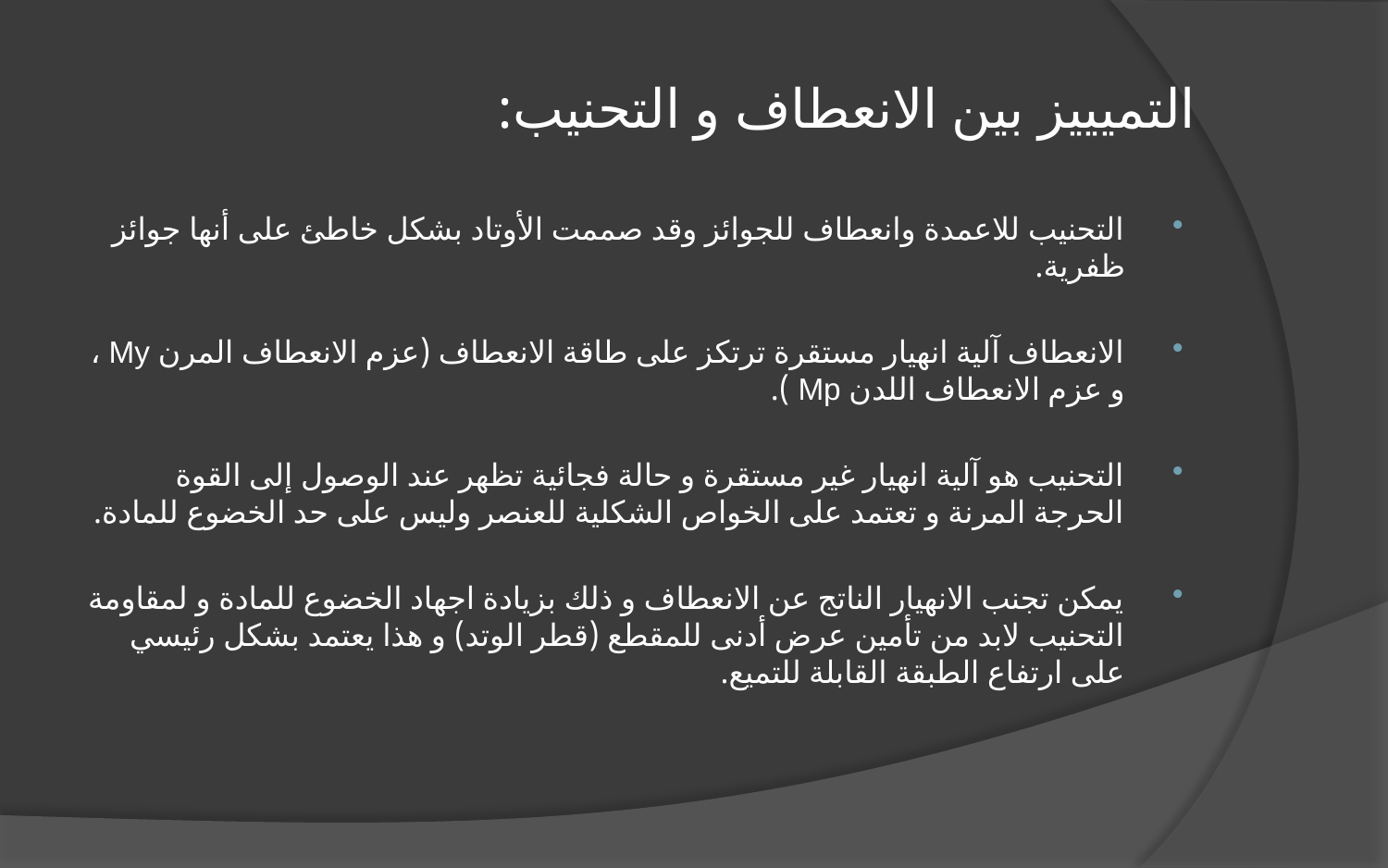

# التميييز بين الانعطاف و التحنيب:
التحنيب للاعمدة وانعطاف للجوائز وقد صممت الأوتاد بشكل خاطئ على أنها جوائز ظفرية.

الانعطاف آلية انهيار مستقرة ترتكز على طاقة الانعطاف (عزم الانعطاف المرن My ، و عزم الانعطاف اللدن Mp ).

التحنيب هو آلية انهيار غير مستقرة و حالة فجائية تظهر عند الوصول إلى القوة الحرجة المرنة و تعتمد على الخواص الشكلية للعنصر وليس على حد الخضوع للمادة.

يمكن تجنب الانهيار الناتج عن الانعطاف و ذلك بزيادة اجهاد الخضوع للمادة و لمقاومة التحنيب لابد من تأمين عرض أدنى للمقطع (قطر الوتد) و هذا يعتمد بشكل رئيسي على ارتفاع الطبقة القابلة للتميع.